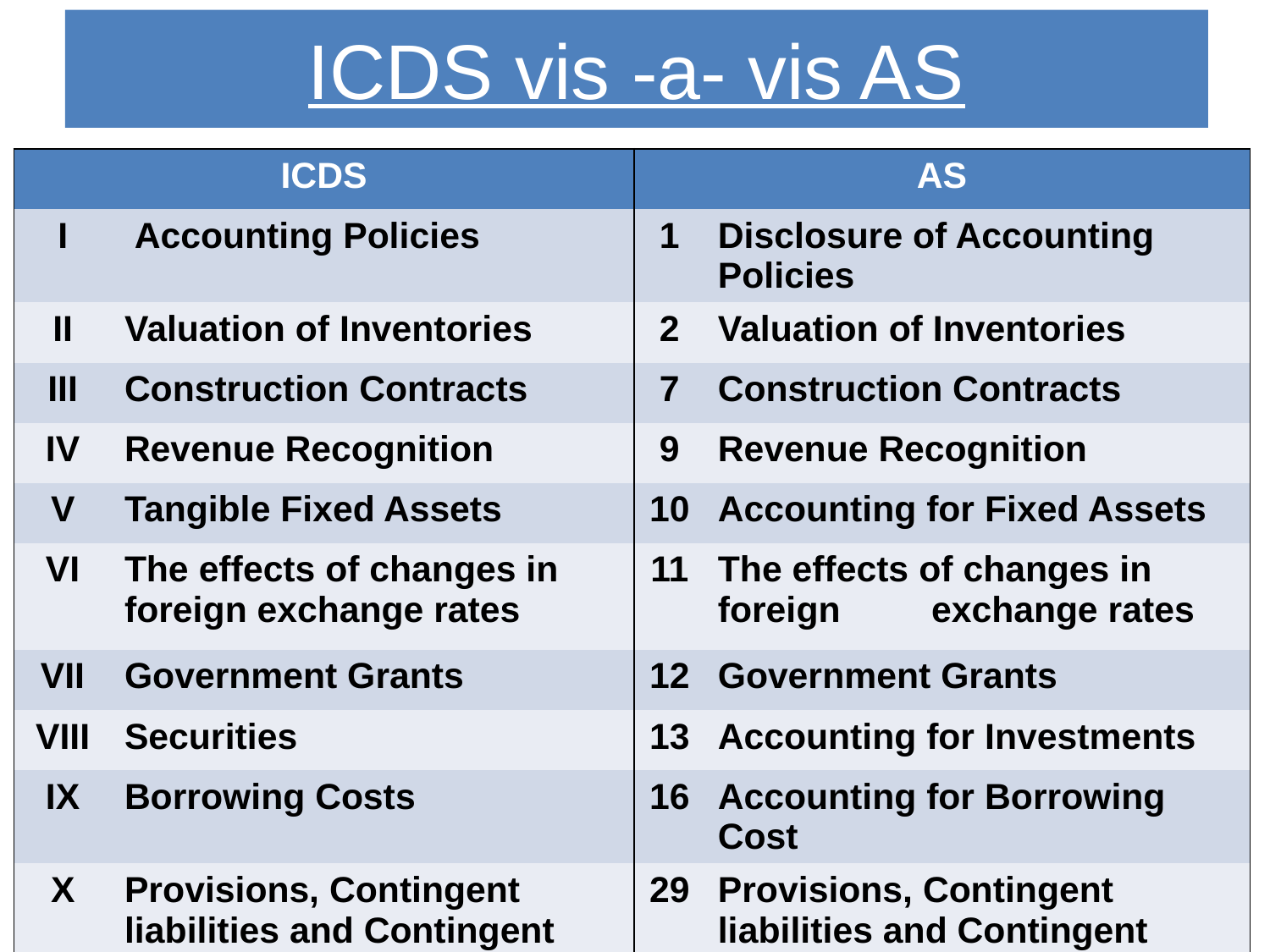

# ICDS vis -a- vis AS
| ICDS |  | AS |  |
| --- | --- | --- | --- |
| I | Accounting Policies | 1 | Disclosure of Accounting Policies |
| II | Valuation of Inventories | 2 | Valuation of Inventories |
| III | Construction Contracts | 7 | Construction Contracts |
| IV | Revenue Recognition | 9 | Revenue Recognition |
| V | Tangible Fixed Assets | 10 | Accounting for Fixed Assets |
| VI | The effects of changes in foreign exchange rates | 11 | The effects of changes in foreign exchange rates |
| VII | Government Grants | 12 | Government Grants |
| VIII | Securities | 13 | Accounting for Investments |
| IX | Borrowing Costs | 16 | Accounting for Borrowing Cost |
| X | Provisions, Contingent liabilities and Contingent assets | 29 | Provisions, Contingent liabilities and Contingent assets |